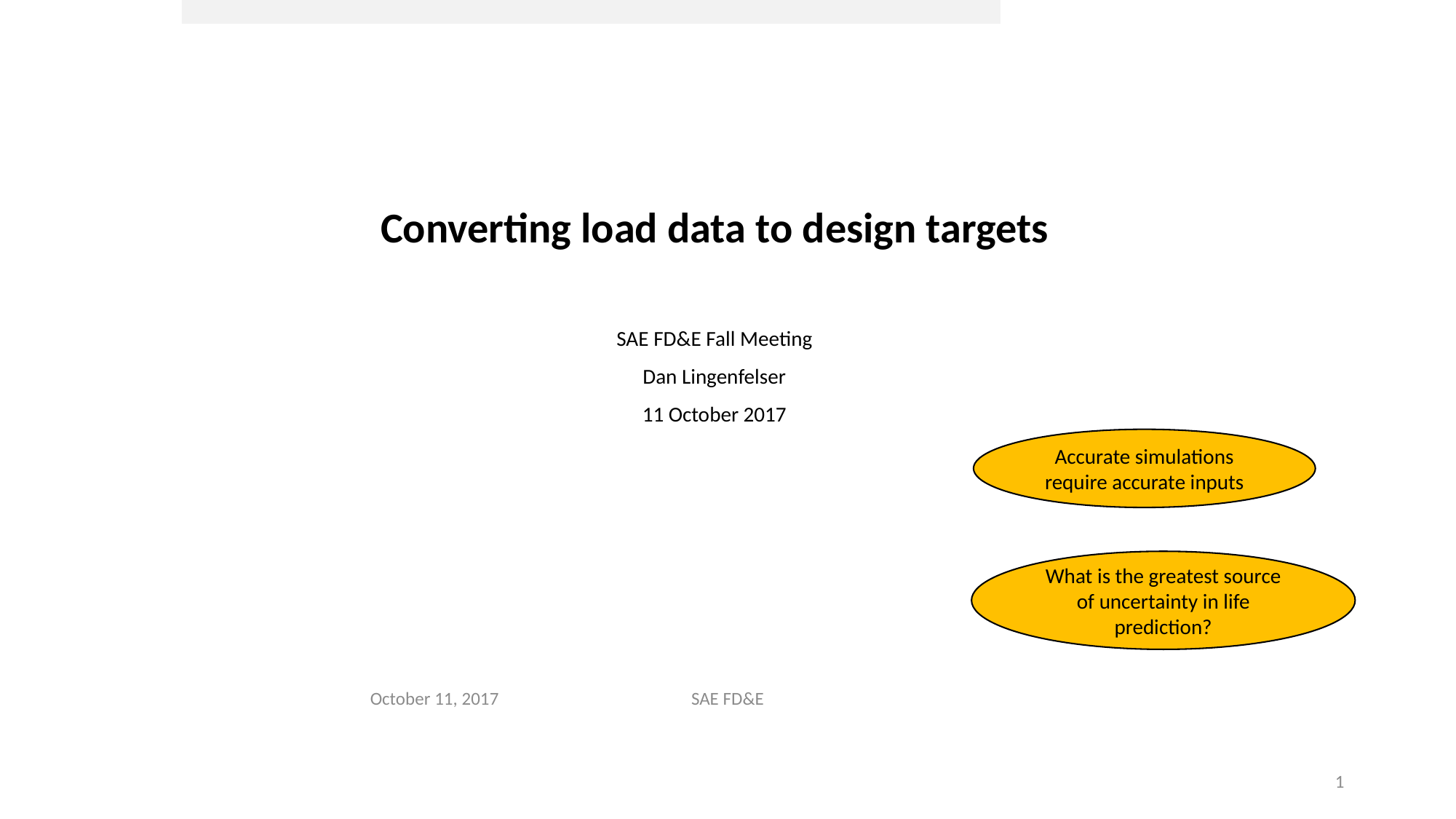

Converting load data to design targets

SAE FD&E Fall Meeting
Dan Lingenfelser
11 October 2017
Accurate simulations require accurate inputs
What is the greatest source of uncertainty in life prediction?
October 11, 2017
SAE FD&E
1